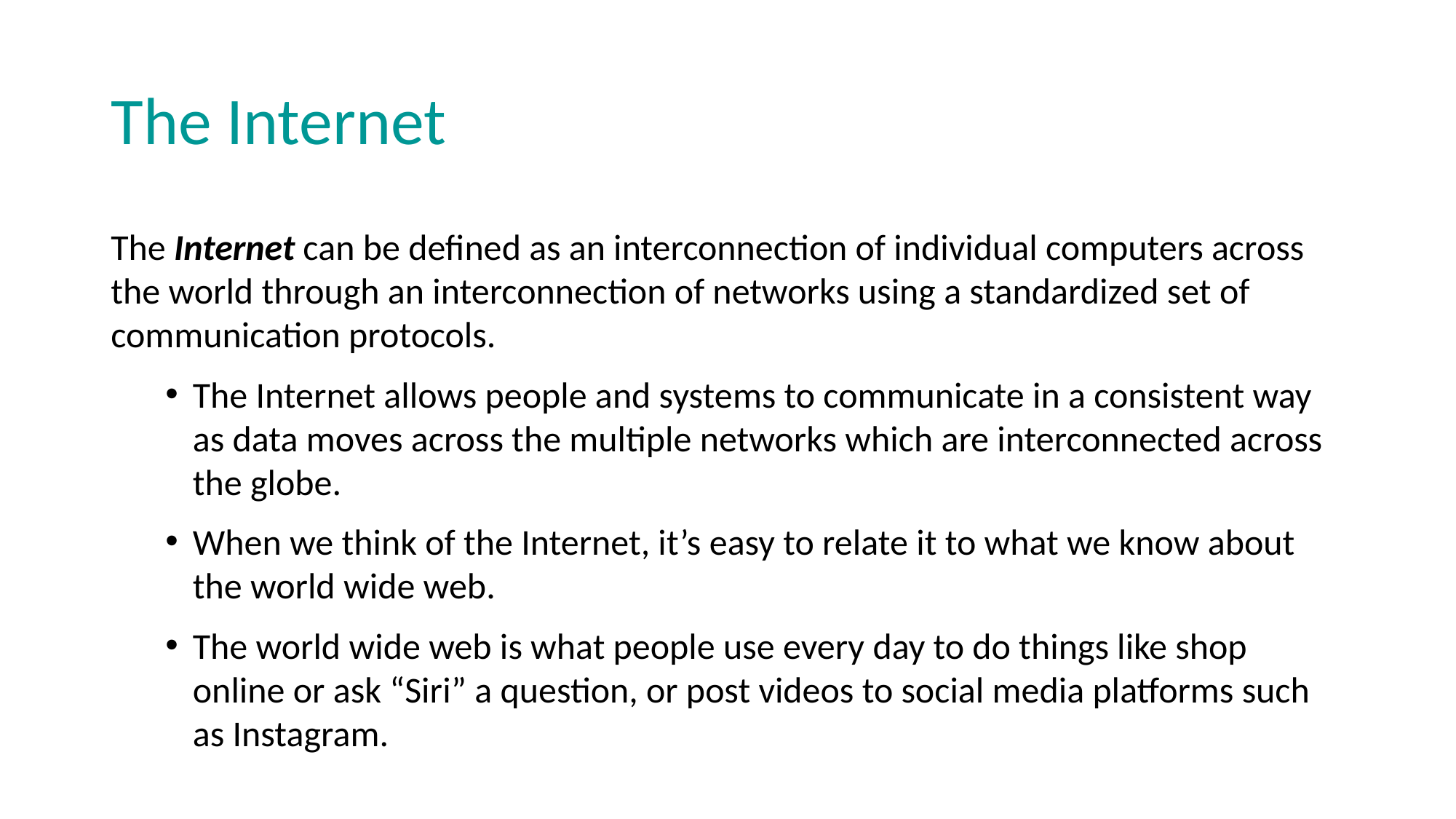

# The Internet
The Internet can be defined as an interconnection of individual computers across the world through an interconnection of networks using a standardized set of communication protocols.
The Internet allows people and systems to communicate in a consistent way as data moves across the multiple networks which are interconnected across the globe.
When we think of the Internet, it’s easy to relate it to what we know about the world wide web.
The world wide web is what people use every day to do things like shop online or ask “Siri” a question, or post videos to social media platforms such as Instagram.